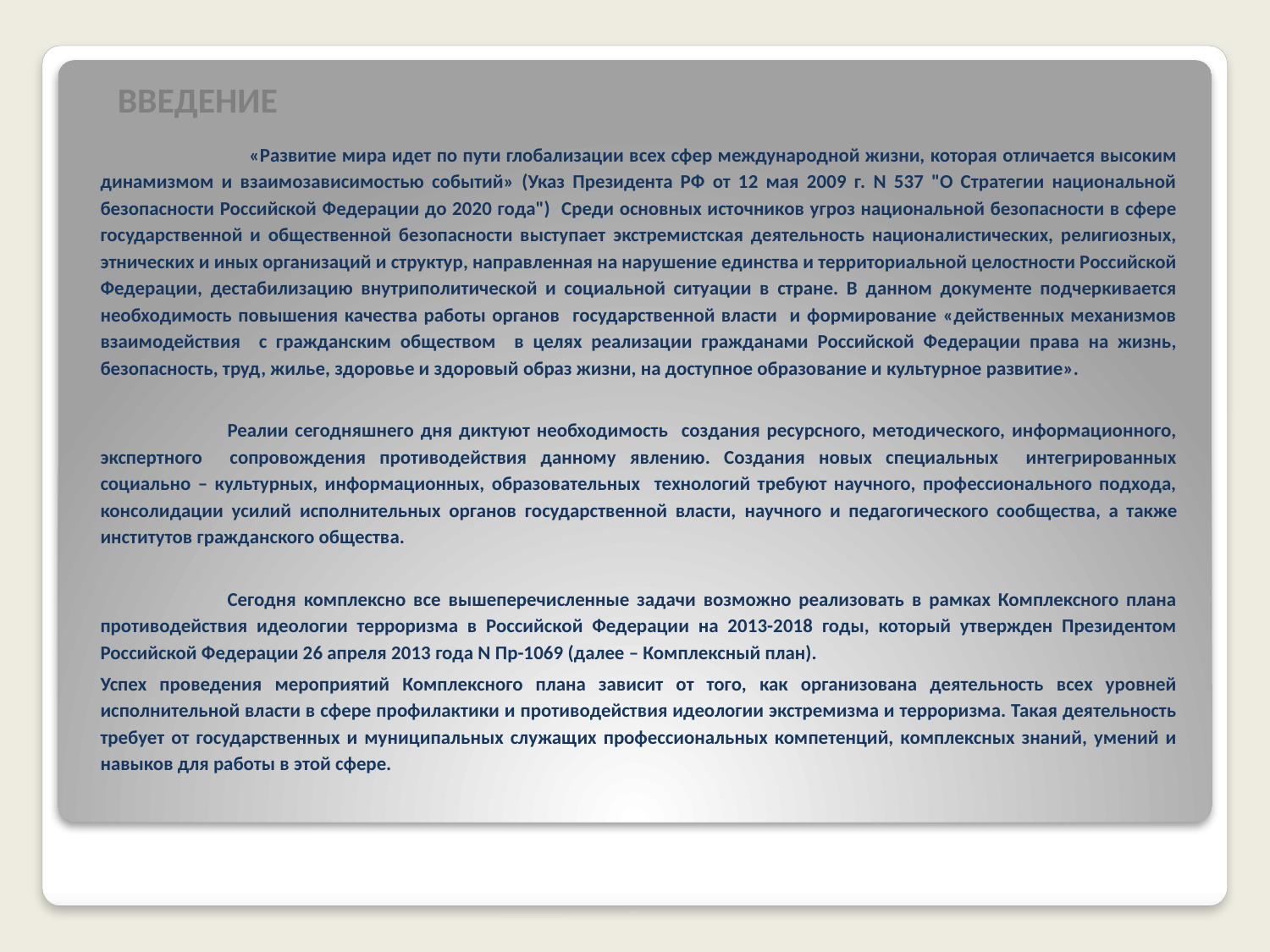

# ВВЕДЕНИЕ
      	   «Развитие мира идет по пути глобализации всех сфер международной жизни, которая отличается высоким динамизмом и взаимозависимостью событий» (Указ Президента РФ от 12 мая 2009 г. N 537 "О Стратегии национальной безопасности Российской Федерации до 2020 года")  Среди основных источников угроз национальной безопасности в сфере государственной и общественной безопасности выступает экстремистская деятельность националистических, религиозных, этнических и иных организаций и структур, направленная на нарушение единства и территориальной целостности Российской Федерации, дестабилизацию внутриполитической и социальной ситуации в стране. В данном документе подчеркивается необходимость повышения качества работы органов  государственной власти  и формирование «действенных механизмов взаимодействия  с гражданским обществом  в целях реализации гражданами Российской Федерации права на жизнь, безопасность, труд, жилье, здоровье и здоровый образ жизни, на доступное образование и культурное развитие».

	Реалии сегодняшнего дня диктуют необходимость  создания ресурсного, методического, информационного, экспертного  сопровождения противодействия данному явлению. Создания новых специальных  интегрированных социально – культурных, информационных, образовательных  технологий требуют научного, профессионального подхода, консолидации усилий исполнительных органов государственной власти, научного и педагогического сообщества, а также институтов гражданского общества.

	Сегодня комплексно все вышеперечисленные задачи возможно реализовать в рамках Комплексного плана противодействия идеологии терроризма в Российской Федерации на 2013-2018 годы, который утвержден Президентом Российской Федерации 26 апреля 2013 года N Пр-1069 (далее – Комплексный план).
Успех проведения мероприятий Комплексного плана зависит от того, как организована деятельность всех уровней исполнительной власти в сфере профилактики и противодействия идеологии экстремизма и терроризма. Такая деятельность требует от государственных и муниципальных служащих профессиональных компетенций, комплексных знаний, умений и навыков для работы в этой сфере.